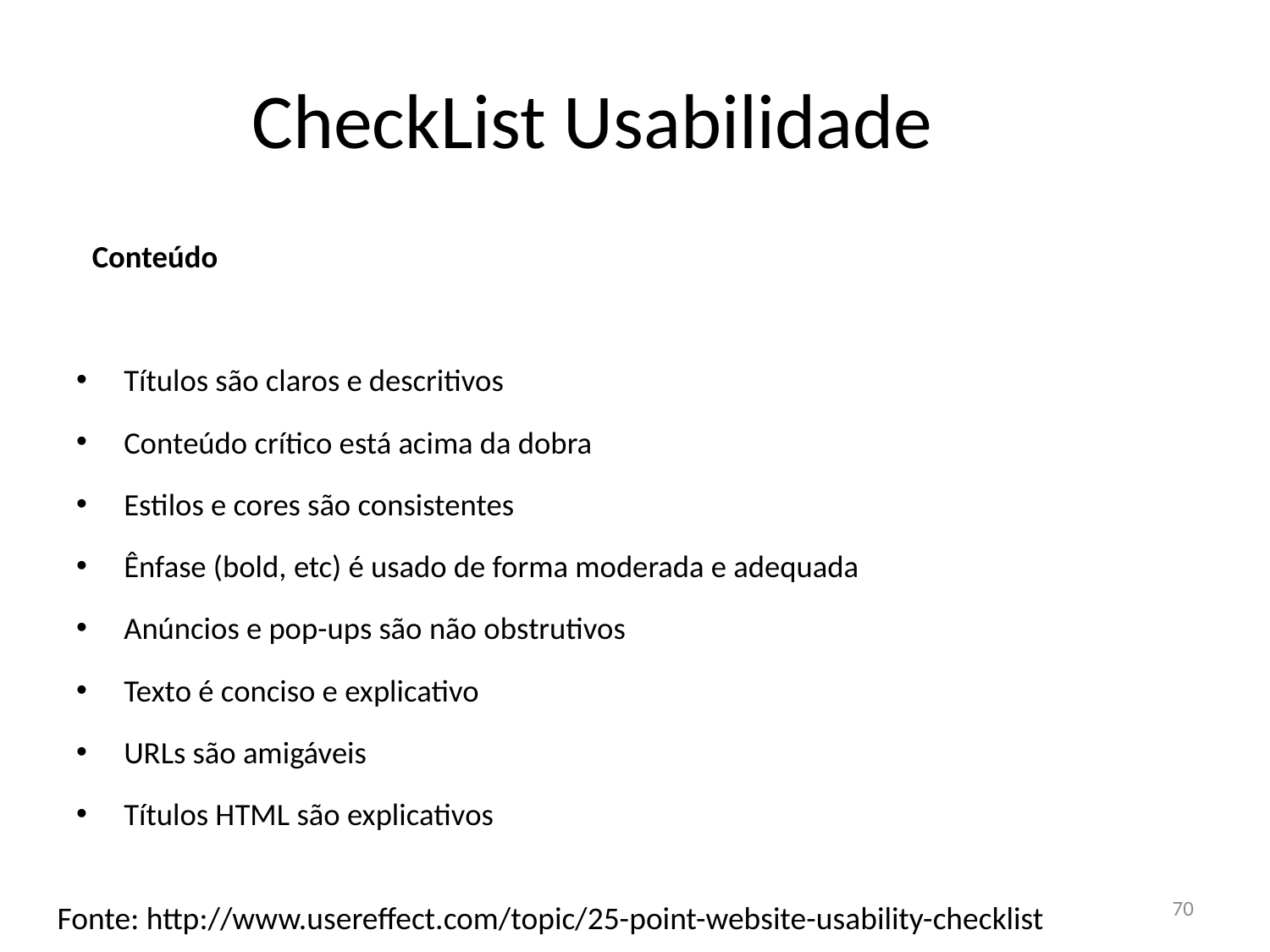

# CheckList Usabilidade
Conteúdo

Títulos são claros e descritivos
Conteúdo crítico está acima da dobra
Estilos e cores são consistentes
Ênfase (bold, etc) é usado de forma moderada e adequada
Anúncios e pop-ups são não obstrutivos
Texto é conciso e explicativo
URLs são amigáveis
Títulos HTML são explicativos

70
Fonte: http://www.usereffect.com/topic/25-point-website-usability-checklist